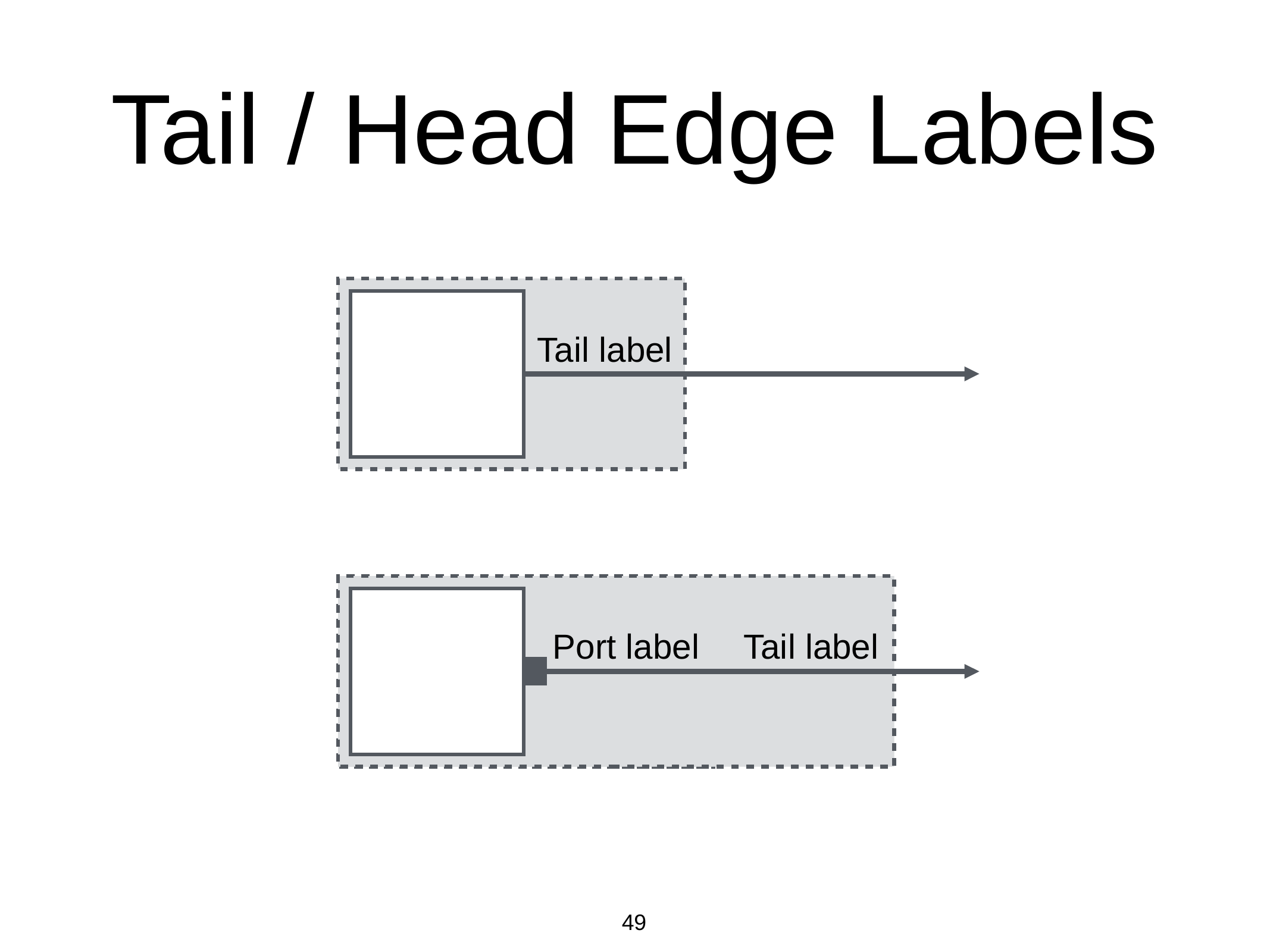

# Tail / Head Edge Labels

Tail label

Port label

Tail label
49